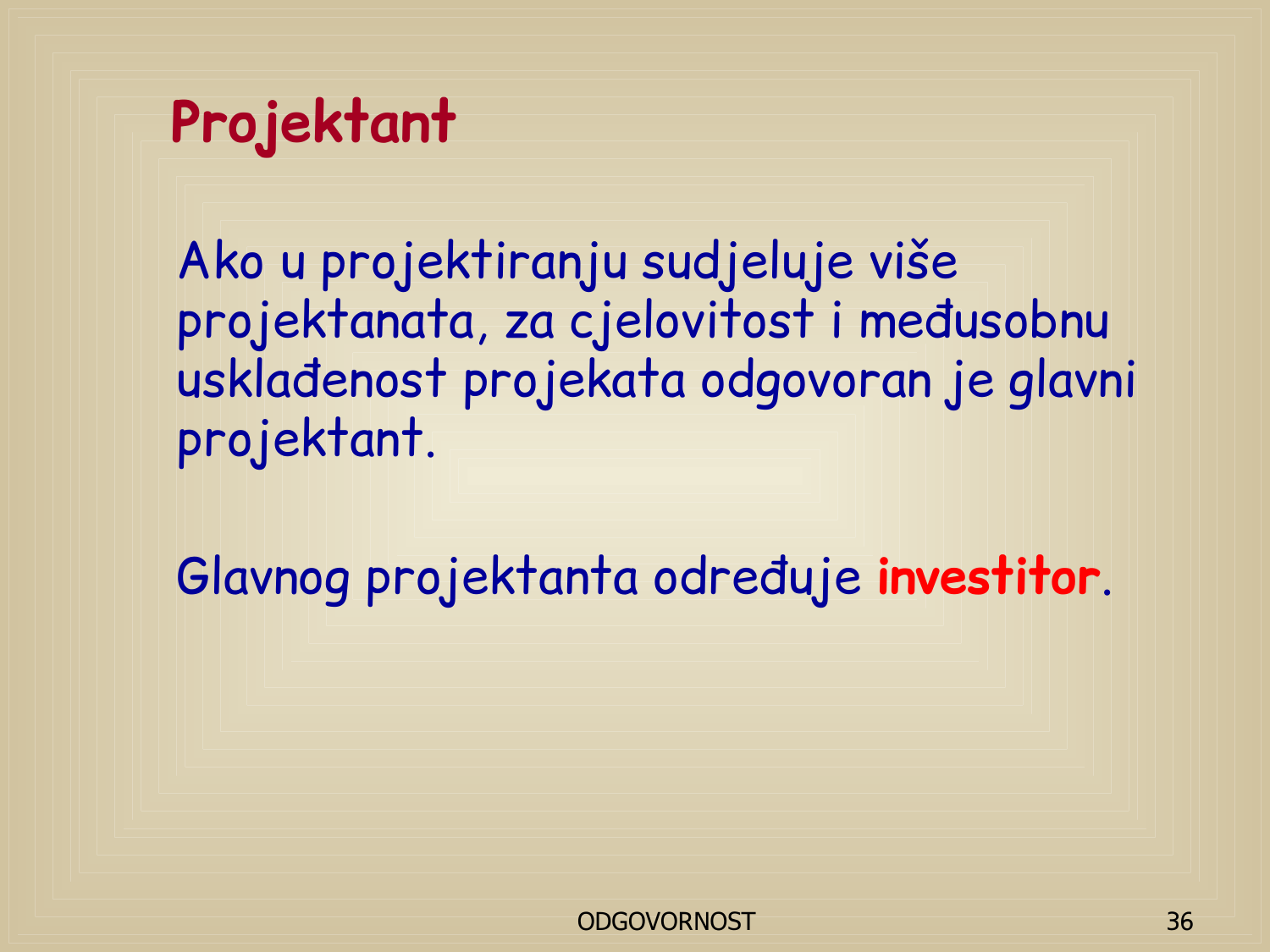

# Projektant
Ako u projektiranju sudjeluje više projektanata, za cjelovitost i međusobnu usklađenost projekata odgovoran je glavni projektant.

Glavnog projektanta određuje investitor.

ODGOVORNOST
36